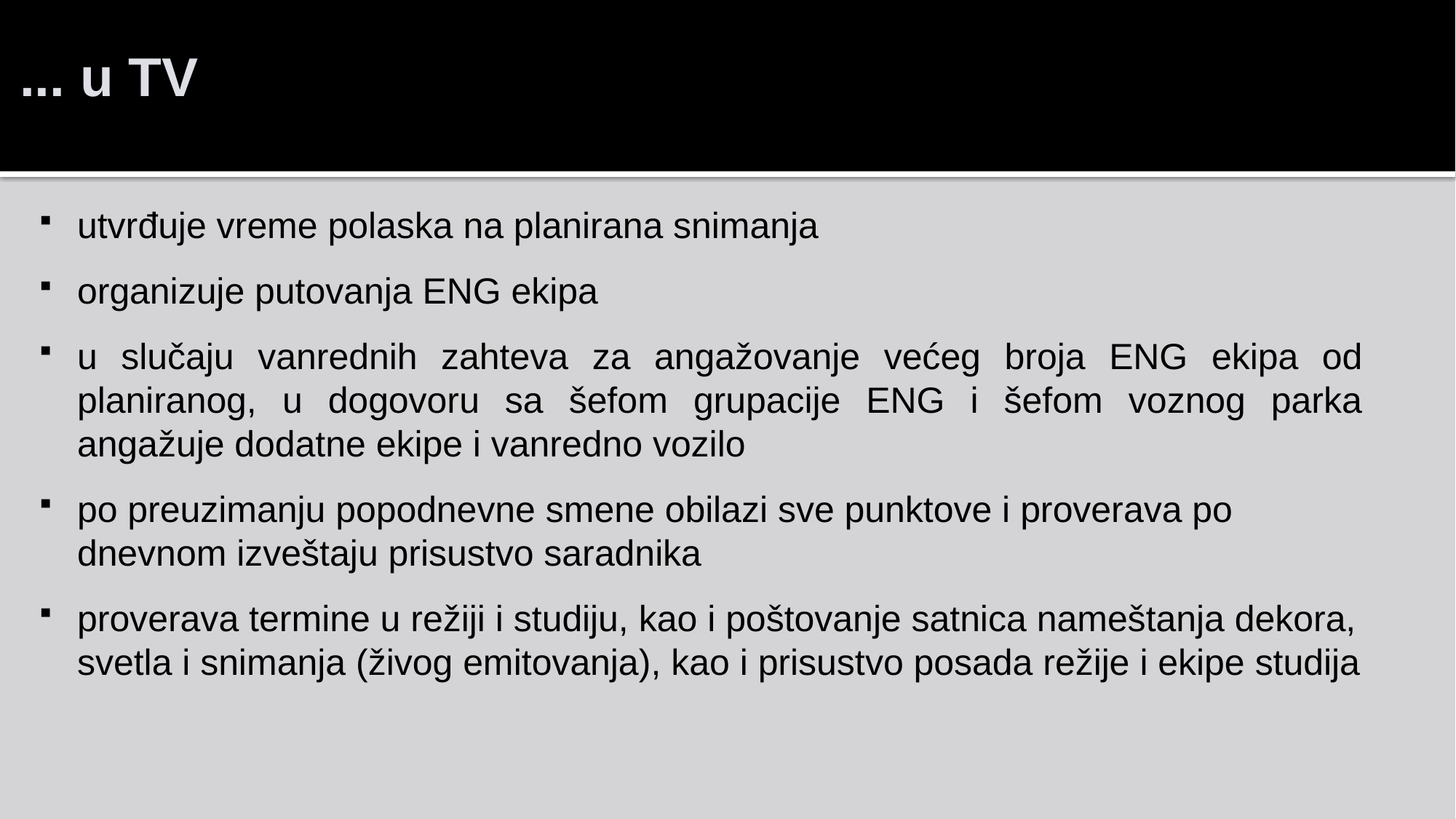

... u TV
utvrđuje vreme polaska na planirana snimanja

organizuje putovanja ENG ekipa

u slučaju vanrednih zahteva za angažovanje većeg broja ENG ekipa od planiranog, u dogovoru sa šefom grupacije ENG i šefom voznog parka angažuje dodatne ekipe i vanredno vozilo

po preuzimanju popodnevne smene obilazi sve punktove i proverava po dnevnom izveštaju prisustvo saradnika

proverava termine u režiji i studiju, kao i poštovanje satnica nameštanja dekora, svetla i snimanja (živog emitovanja), kao i prisustvo posada režije i ekipe studija